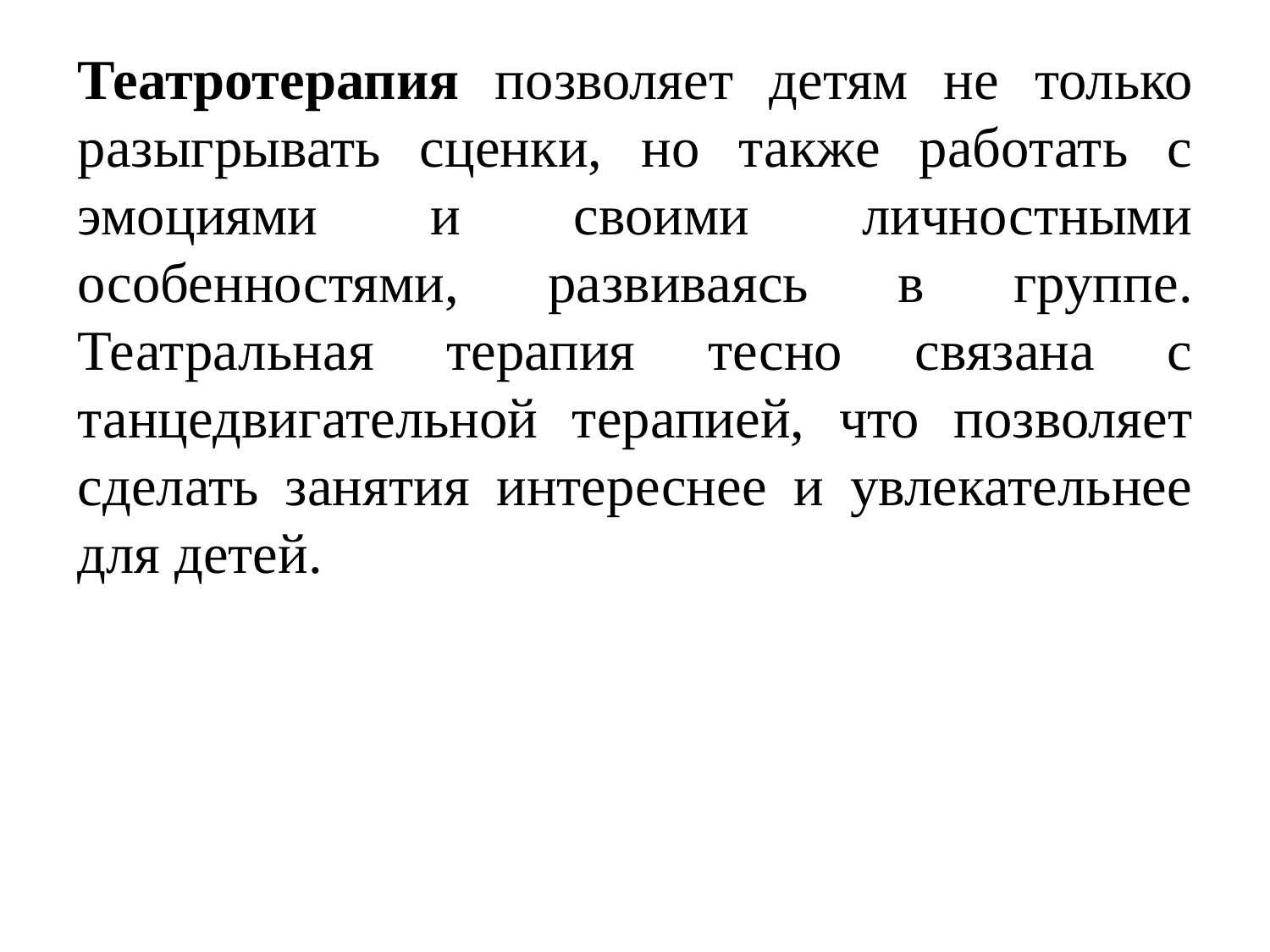

Театротерапия позволяет детям не только разыгрывать сценки, но также работать с эмоциями и своими личностными особенностями, развиваясь в группе. Театральная терапия тесно связана с танцедвигательной терапией, что позволяет сделать занятия интереснее и увлекательнее для детей.

#